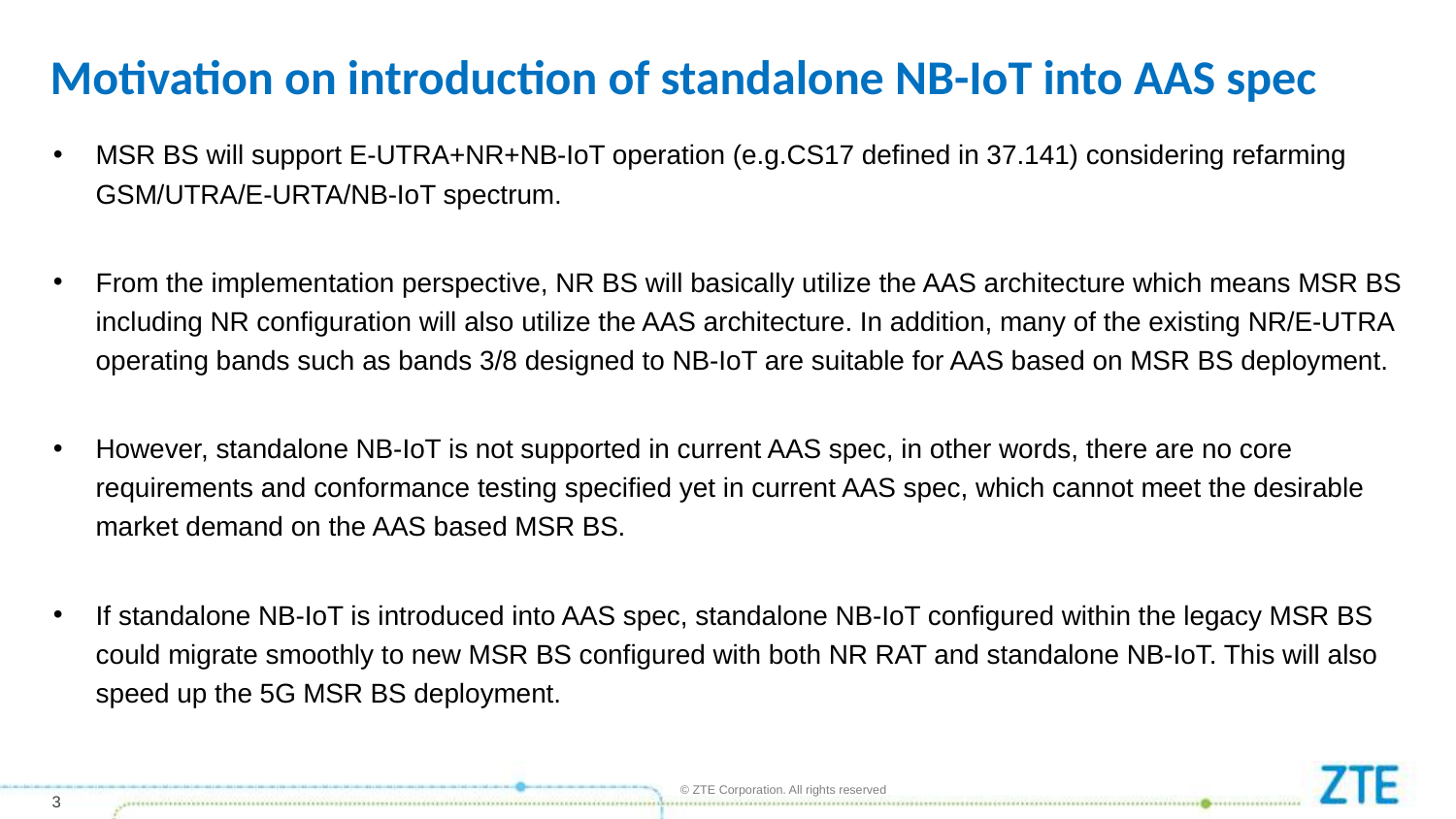

# Motivation on introduction of standalone NB-IoT into AAS spec
MSR BS will support E-UTRA+NR+NB-IoT operation (e.g.CS17 defined in 37.141) considering refarming GSM/UTRA/E-URTA/NB-IoT spectrum.

From the implementation perspective, NR BS will basically utilize the AAS architecture which means MSR BS including NR configuration will also utilize the AAS architecture. In addition, many of the existing NR/E-UTRA operating bands such as bands 3/8 designed to NB-IoT are suitable for AAS based on MSR BS deployment.

However, standalone NB-IoT is not supported in current AAS spec, in other words, there are no core requirements and conformance testing specified yet in current AAS spec, which cannot meet the desirable market demand on the AAS based MSR BS.

If standalone NB-IoT is introduced into AAS spec, standalone NB-IoT configured within the legacy MSR BS could migrate smoothly to new MSR BS configured with both NR RAT and standalone NB-IoT. This will also speed up the 5G MSR BS deployment.